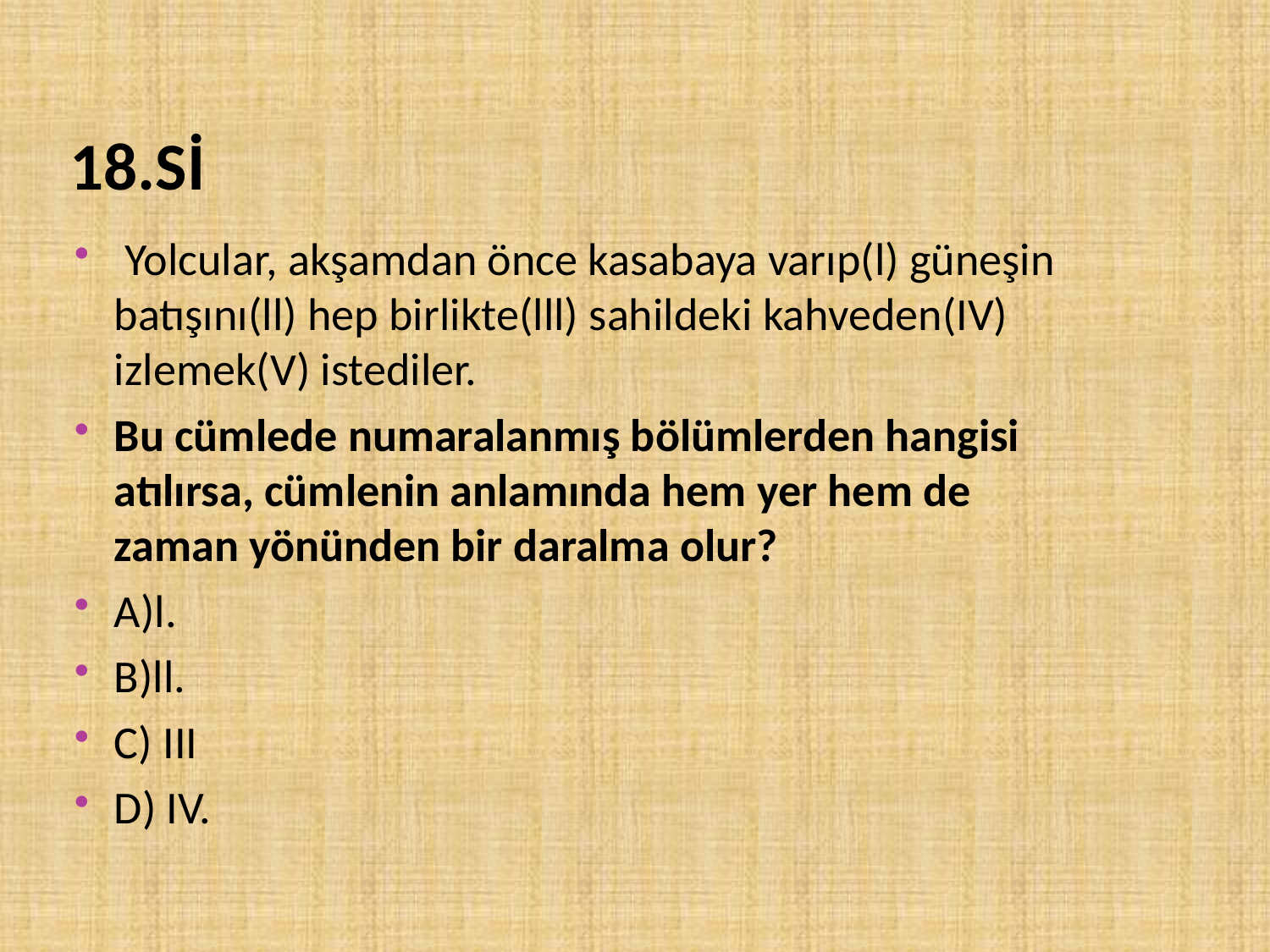

# 18.Sİ
 Yolcular, akşamdan önce kasabaya varıp(l) güneşin batışını(ll) hep birlikte(lll) sahildeki kahveden(IV) izlemek(V) istediler.
Bu cümlede numaralanmış bölümlerden hangisi atılırsa, cümlenin anlamında hem yer hem de zaman yönünden bir daralma olur?
A)l.
B)ll.
C) III
D) IV.